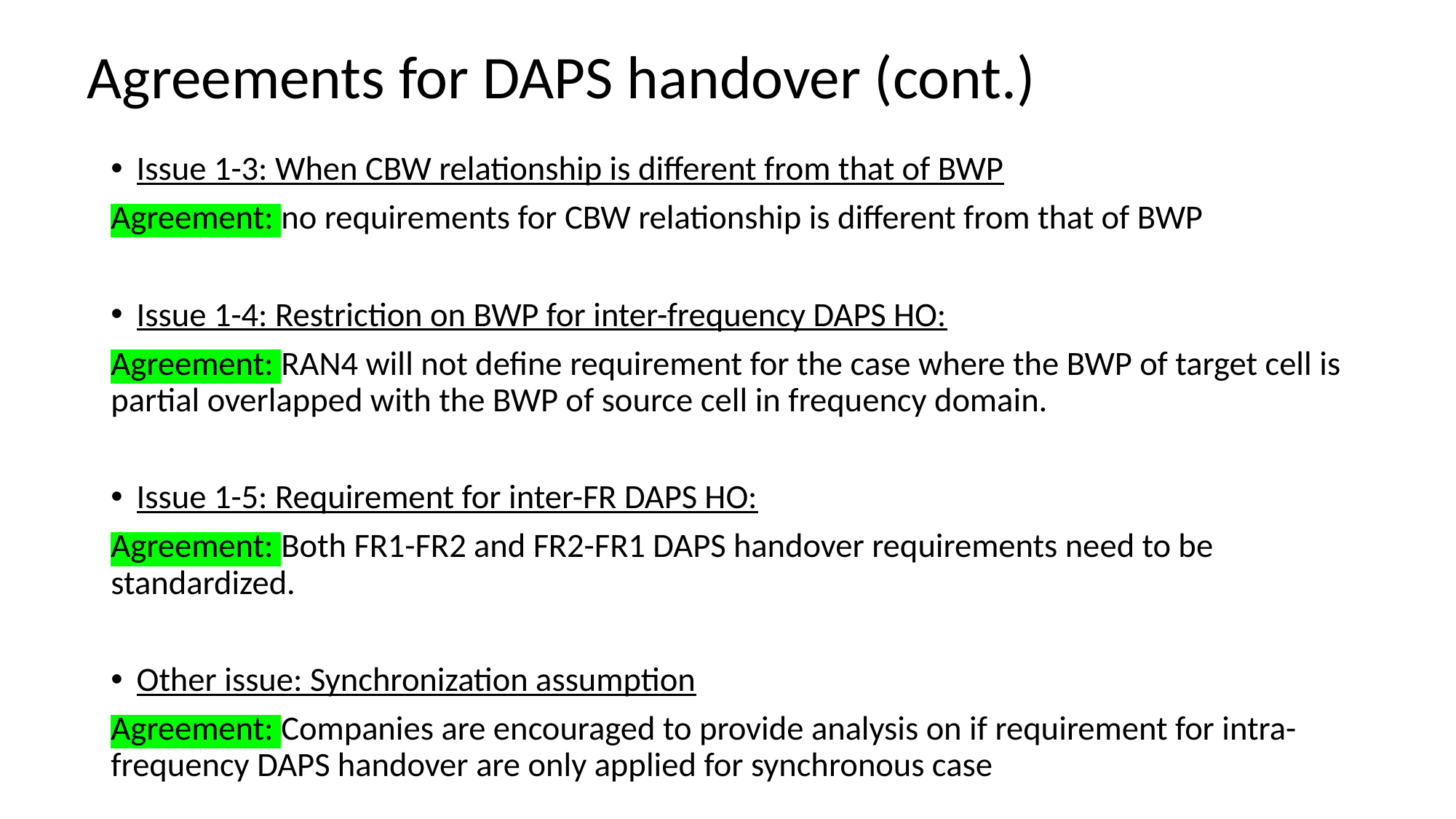

# Agreements for DAPS handover (cont.)
Issue 1-3: When CBW relationship is different from that of BWP
Agreement: no requirements for CBW relationship is different from that of BWP

Issue 1-4: Restriction on BWP for inter-frequency DAPS HO:
Agreement: RAN4 will not define requirement for the case where the BWP of target cell is partial overlapped with the BWP of source cell in frequency domain.

Issue 1-5: Requirement for inter-FR DAPS HO:
Agreement: Both FR1-FR2 and FR2-FR1 DAPS handover requirements need to be standardized.

Other issue: Synchronization assumption
Agreement: Companies are encouraged to provide analysis on if requirement for intra-frequency DAPS handover are only applied for synchronous case